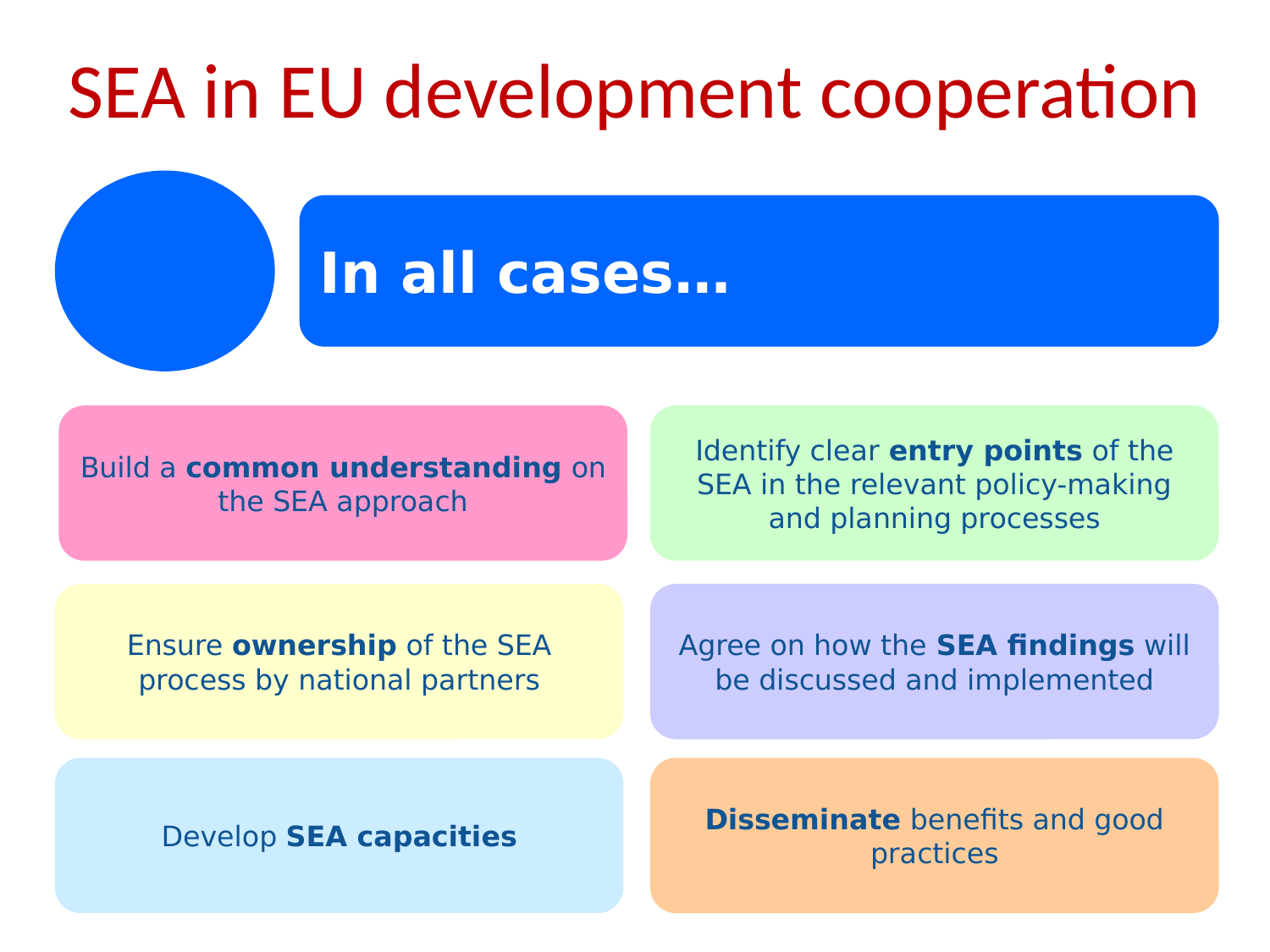

# SEA in EU development cooperation

In all cases…
Build a common understanding on the SEA approach
Identify clear entry points of the SEA in the relevant policy-making and planning processes
Ensure ownership of the SEA process by national partners
Agree on how the SEA findings will be discussed and implemented
Develop SEA capacities
Disseminate benefits and good practices